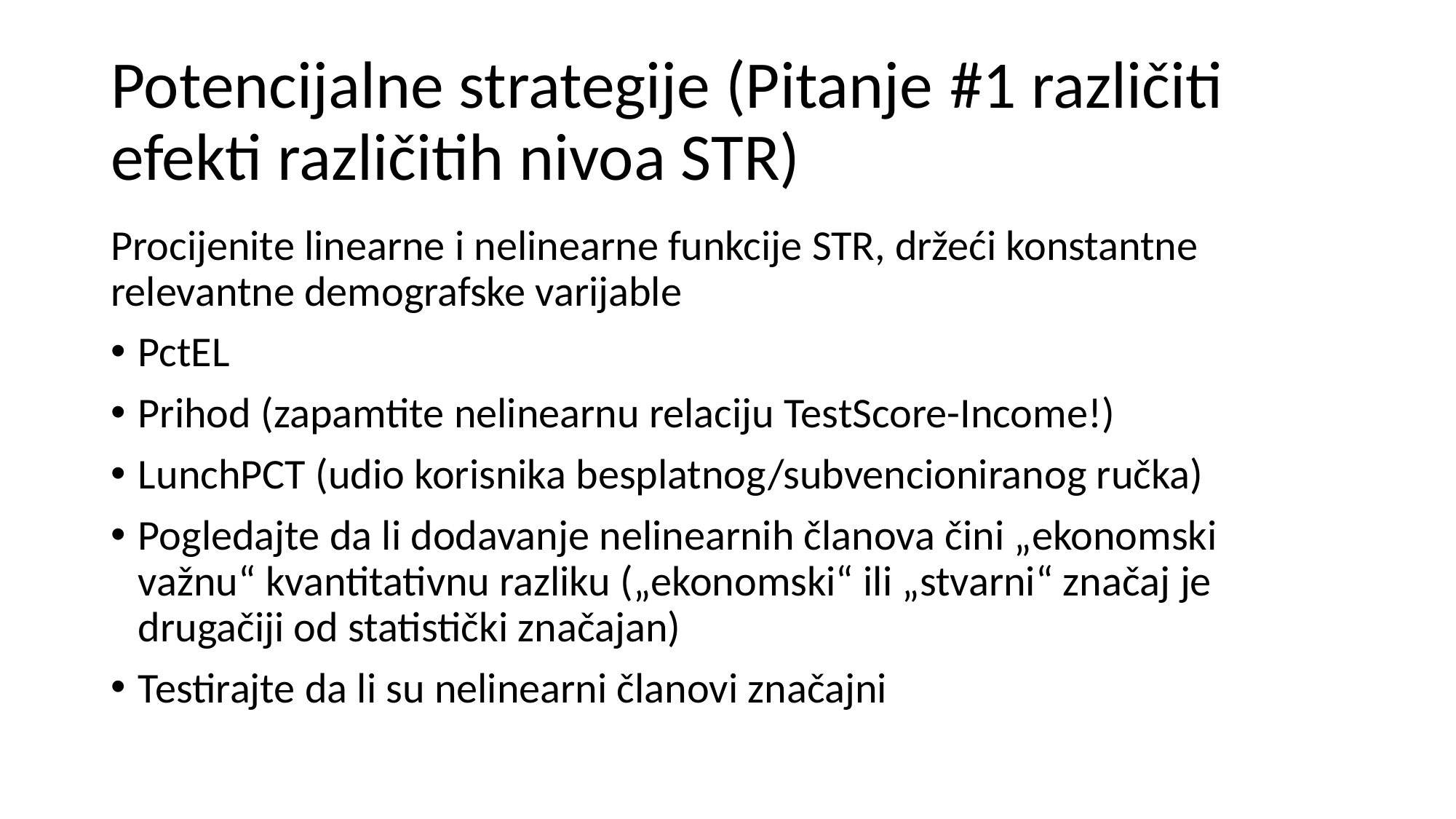

# Potencijalne strategije (Pitanje #1 različiti efekti različitih nivoa STR)
Procijenite linearne i nelinearne funkcije STR, držeći konstantne relevantne demografske varijable
PctEL
Prihod (zapamtite nelinearnu relaciju TestScore-Income!)
LunchPCT (udio korisnika besplatnog/subvencioniranog ručka)
Pogledajte da li dodavanje nelinearnih članova čini „ekonomski važnu“ kvantitativnu razliku („ekonomski“ ili „stvarni“ značaj je drugačiji od statistički značajan)
Testirajte da li su nelinearni članovi značajni